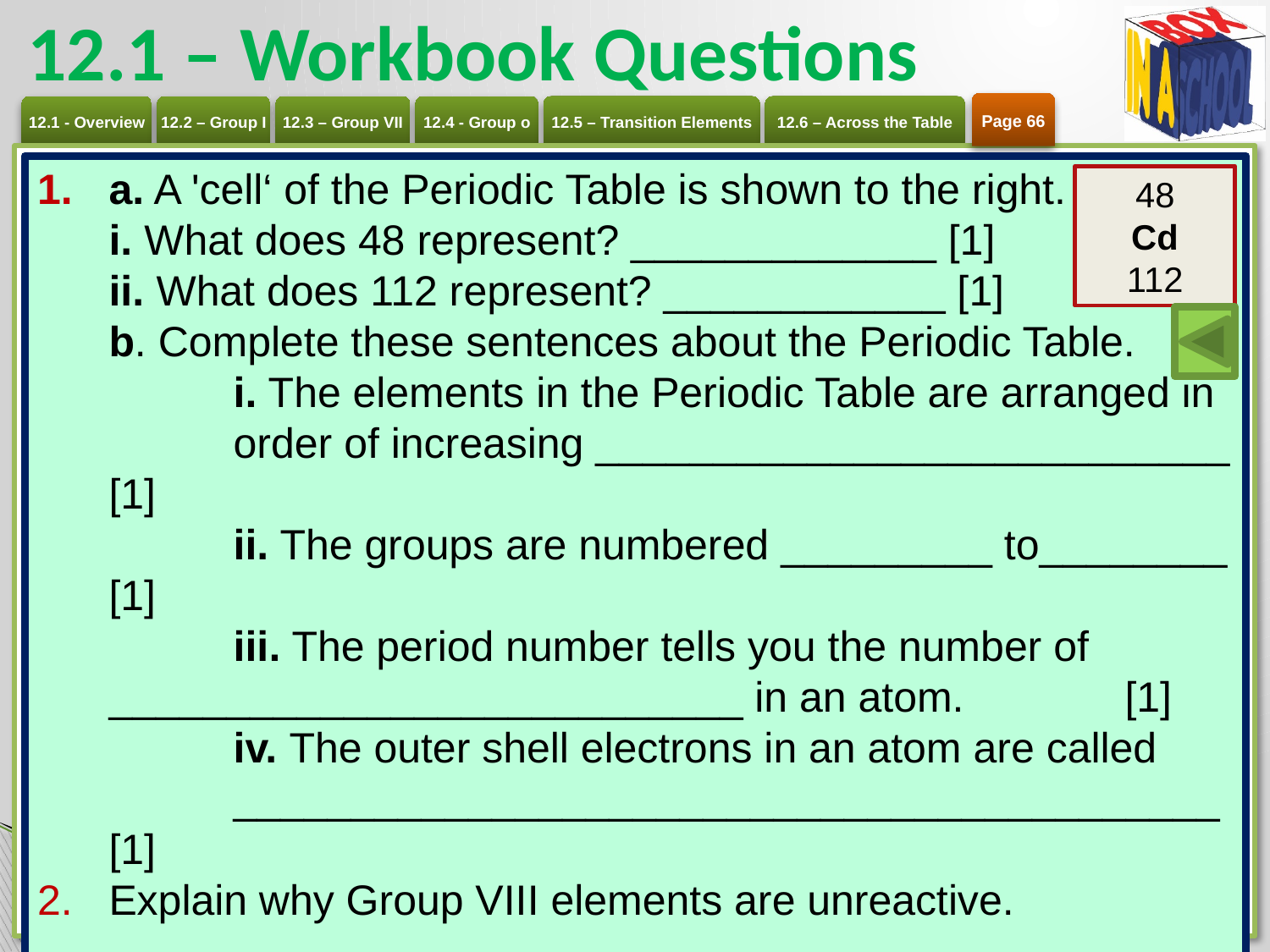

# 12.1 – Workbook Questions
Page 66
a. A 'cell‘ of the Periodic Table is shown to the right.
i. What does 48 represent? _____________ [1]
ii. What does 112 represent? ____________ [1]
b. Complete these sentences about the Periodic Table.
	i. The elements in the Periodic Table are arranged in 	order of increasing ___________________________ [1]
	ii. The groups are numbered _________ to________ [1]
	iii. The period number tells you the number of 	___________________________ in an atom. 		[1]
	iv. The outer shell electrons in an atom are called 	__________________________________________ [1]
Explain why Group VIII elements are unreactive.
___________________________________________________________________________________________________________________________________________ [2]
48
Cd
112